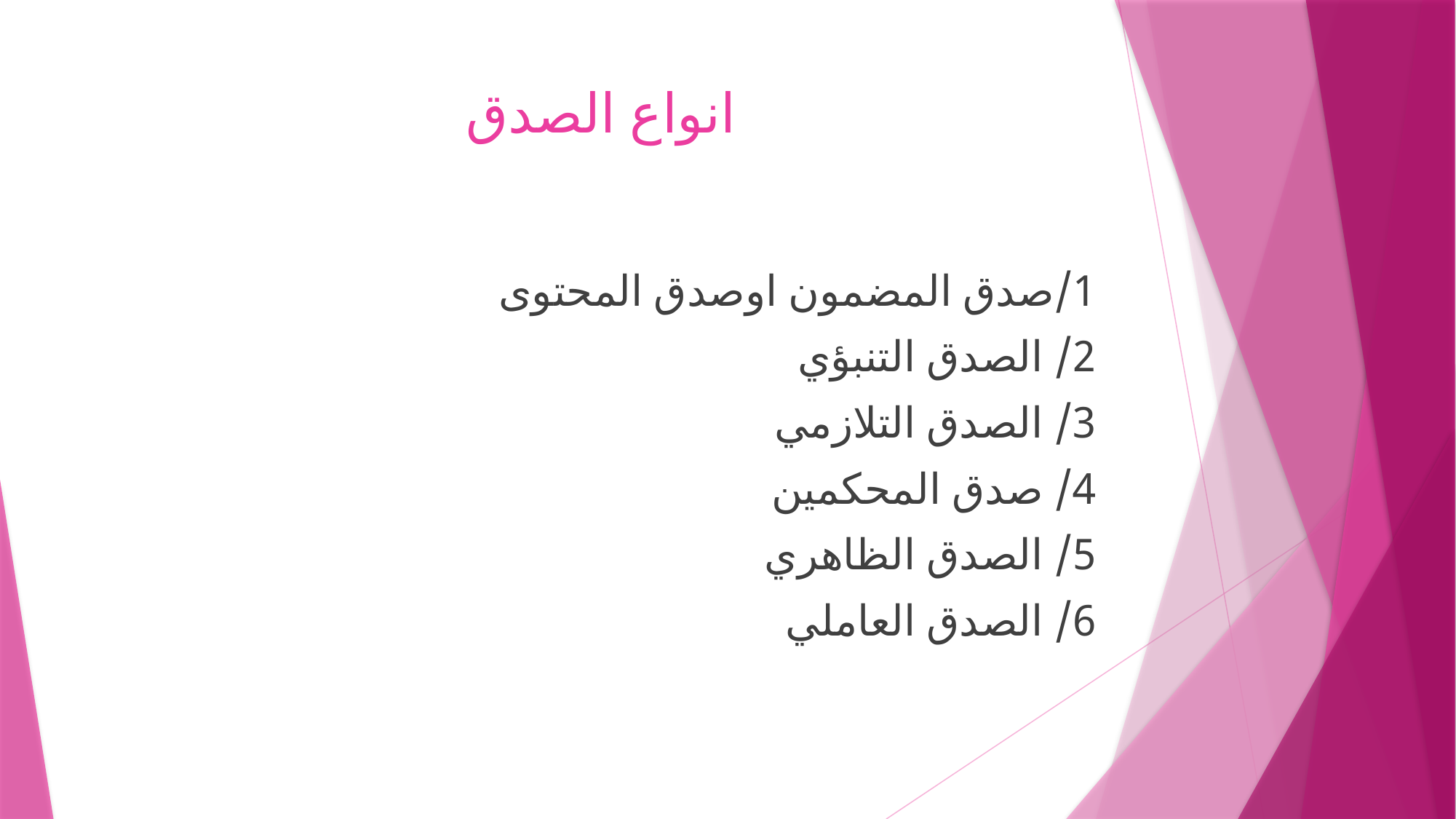

# انواع الصدق
1/صدق المضمون اوصدق المحتوى
2/ الصدق التنبؤي
3/ الصدق التلازمي
4/ صدق المحكمين
5/ الصدق الظاهري
6/ الصدق العاملي